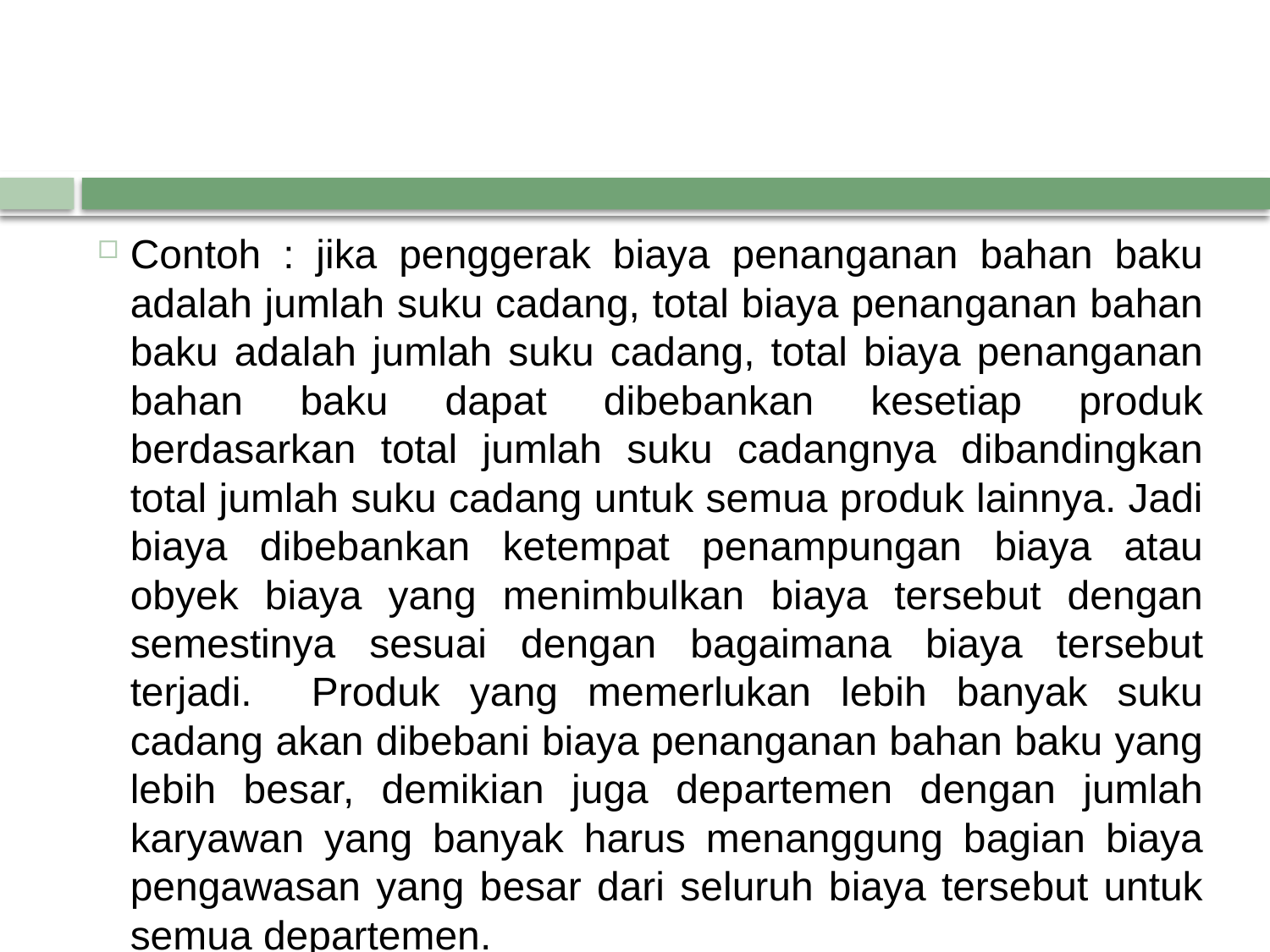

Contoh : jika penggerak biaya penanganan bahan baku adalah jumlah suku cadang, total biaya penanganan bahan baku adalah jumlah suku cadang, total biaya penanganan bahan baku dapat dibebankan kesetiap produk berdasarkan total jumlah suku cadangnya dibandingkan total jumlah suku cadang untuk semua produk lainnya. Jadi biaya dibebankan ketempat penampungan biaya atau obyek biaya yang menimbulkan biaya tersebut dengan semestinya sesuai dengan bagaimana biaya tersebut terjadi.  Produk yang memerlukan lebih banyak suku cadang akan dibebani biaya penanganan bahan baku yang lebih besar, demikian juga departemen dengan jumlah karyawan yang banyak harus menanggung bagian biaya pengawasan yang besar dari seluruh biaya tersebut untuk semua departemen.